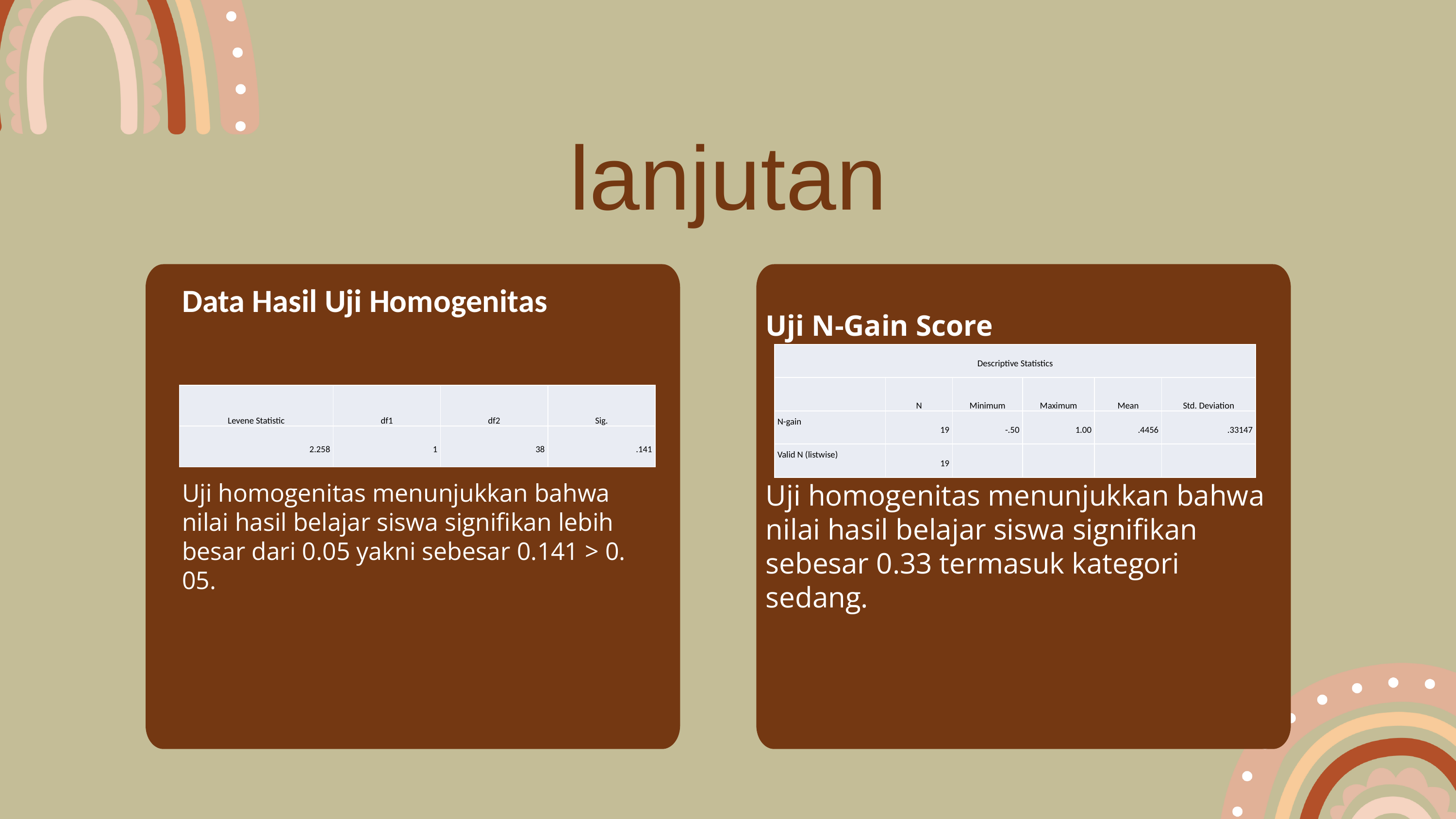

lanjutan

Data Hasil Uji Homogenitas

Uji N-Gain Score

Uji homogenitas menunjukkan bahwa nilai hasil belajar siswa signifikan sebesar 0.33 termasuk kategori sedang.

| Descriptive Statistics |  |  |  |  |  |
| --- | --- | --- | --- | --- | --- |
|  | N | Minimum | Maximum | Mean | Std. Deviation |
| N-gain | 19 | -.50 | 1.00 | .4456 | .33147 |
| Valid N (listwise) | 19 |  |  |  |  |
| Levene Statistic | df1 | df2 | Sig. |
| --- | --- | --- | --- |
| 2.258 | 1 | 38 | .141 |
Uji homogenitas menunjukkan bahwa nilai hasil belajar siswa signifikan lebih besar dari 0.05 yakni sebesar 0.141 > 0. 05.